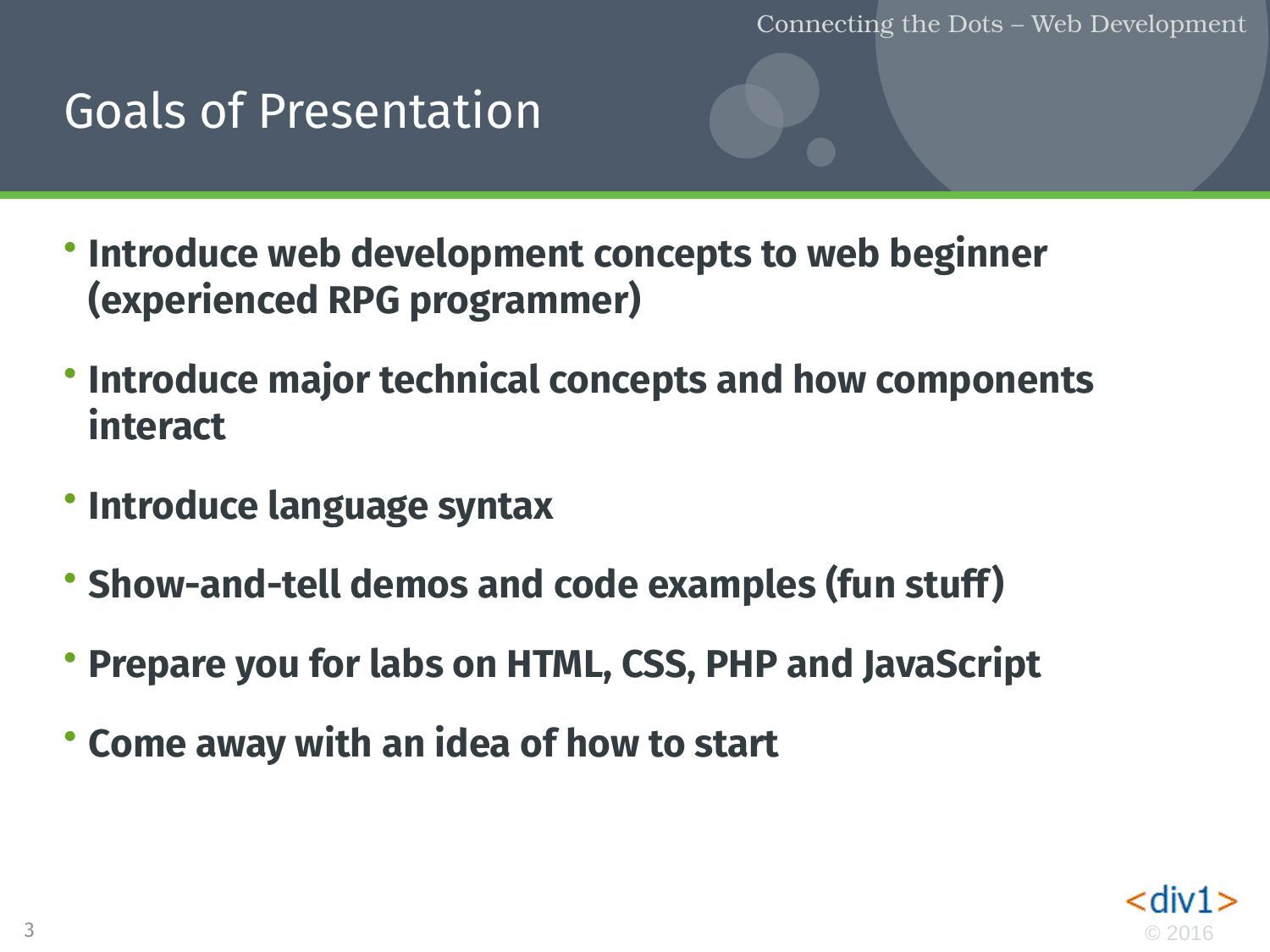

# Goals of Presentation
Introduce web development concepts to web beginner (experienced RPG programmer)
Introduce major technical concepts and how components interact
Introduce language syntax
Show-and-tell demos and code examples (fun stuff)
Prepare you for labs on HTML, CSS, PHP and JavaScript
Come away with an idea of how to start